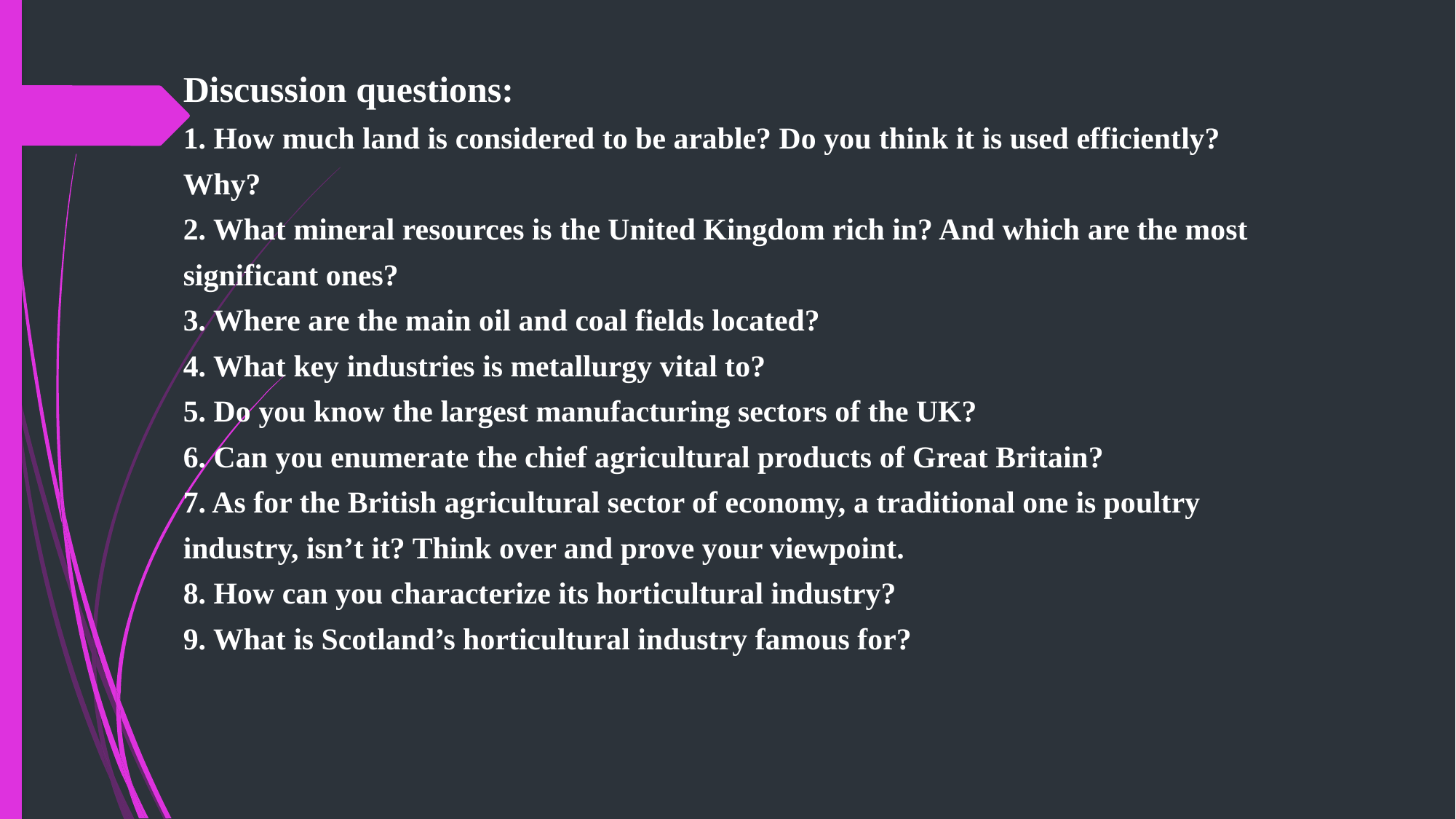

Discussion questions:
1. How much land is considered to be arable? Do you think it is used efficiently?
Why?
2. What mineral resources is the United Kingdom rich in? And which are the most
significant ones?
3. Where are the main oil and coal fields located?
4. What key industries is metallurgy vital to?
5. Do you know the largest manufacturing sectors of the UK?
6. Can you enumerate the chief agricultural products of Great Britain?
7. As for the British agricultural sector of economy, a traditional one is poultry
industry, isn’t it? Think over and prove your viewpoint.
8. How can you characterize its horticultural industry?
9. What is Scotland’s horticultural industry famous for?